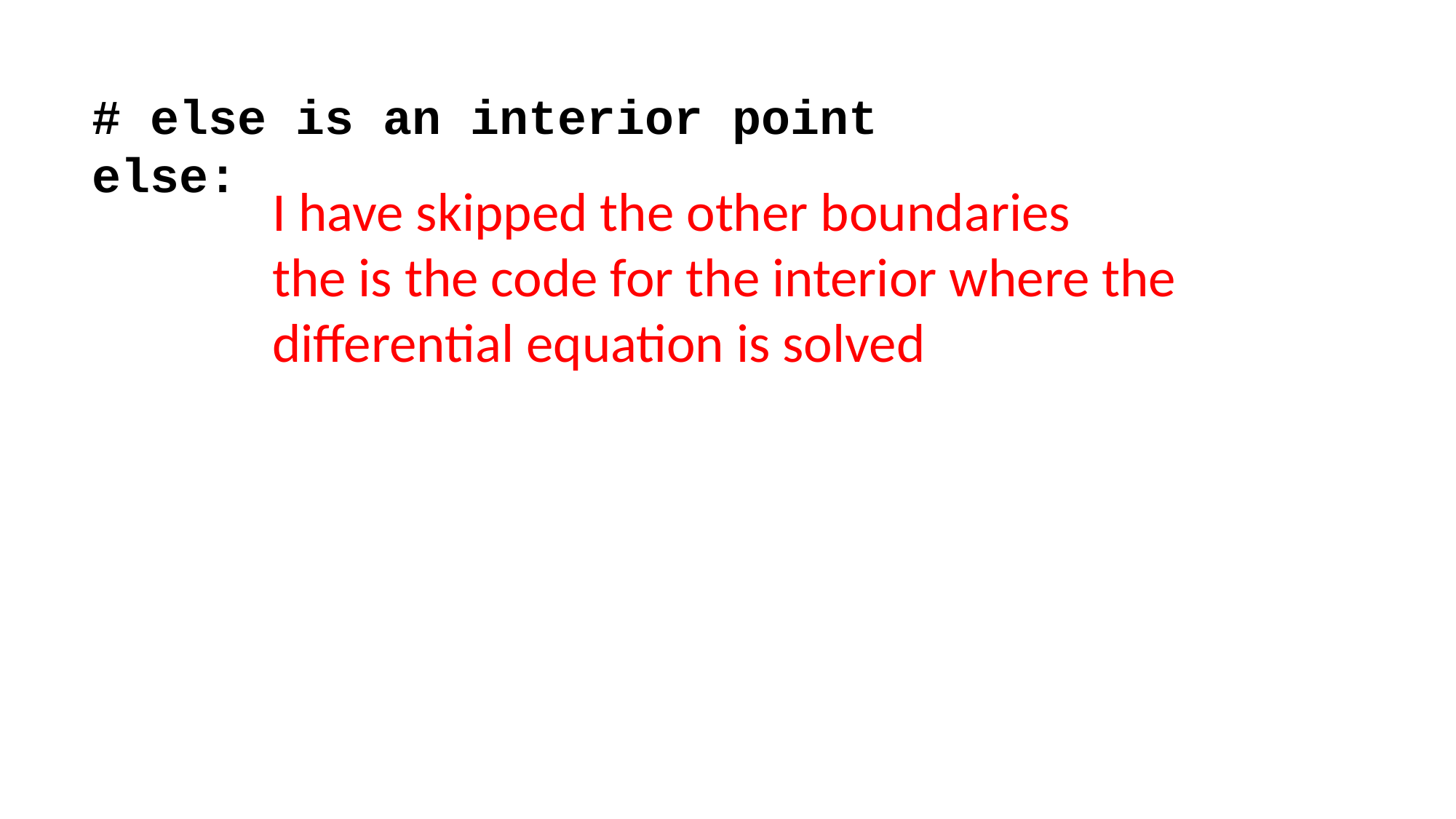

# else is an interior point
else:
I have skipped the other boundaries
the is the code for the interior where the differential equation is solved